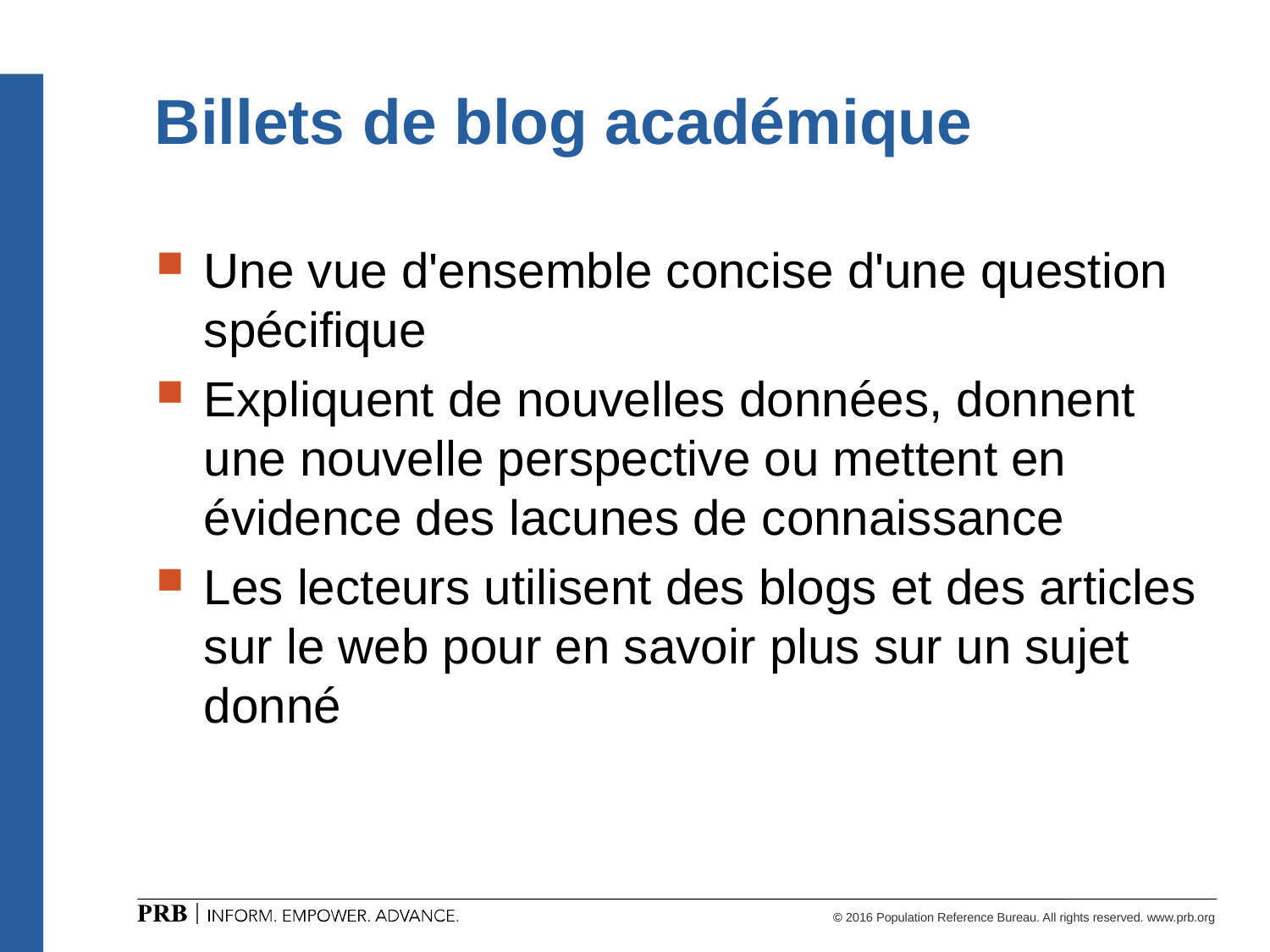

# Billets de blog académique
Une vue d'ensemble concise d'une question spécifique
Expliquent de nouvelles données, donnent une nouvelle perspective ou mettent en évidence des lacunes de connaissance
Les lecteurs utilisent des blogs et des articles sur le web pour en savoir plus sur un sujet donné